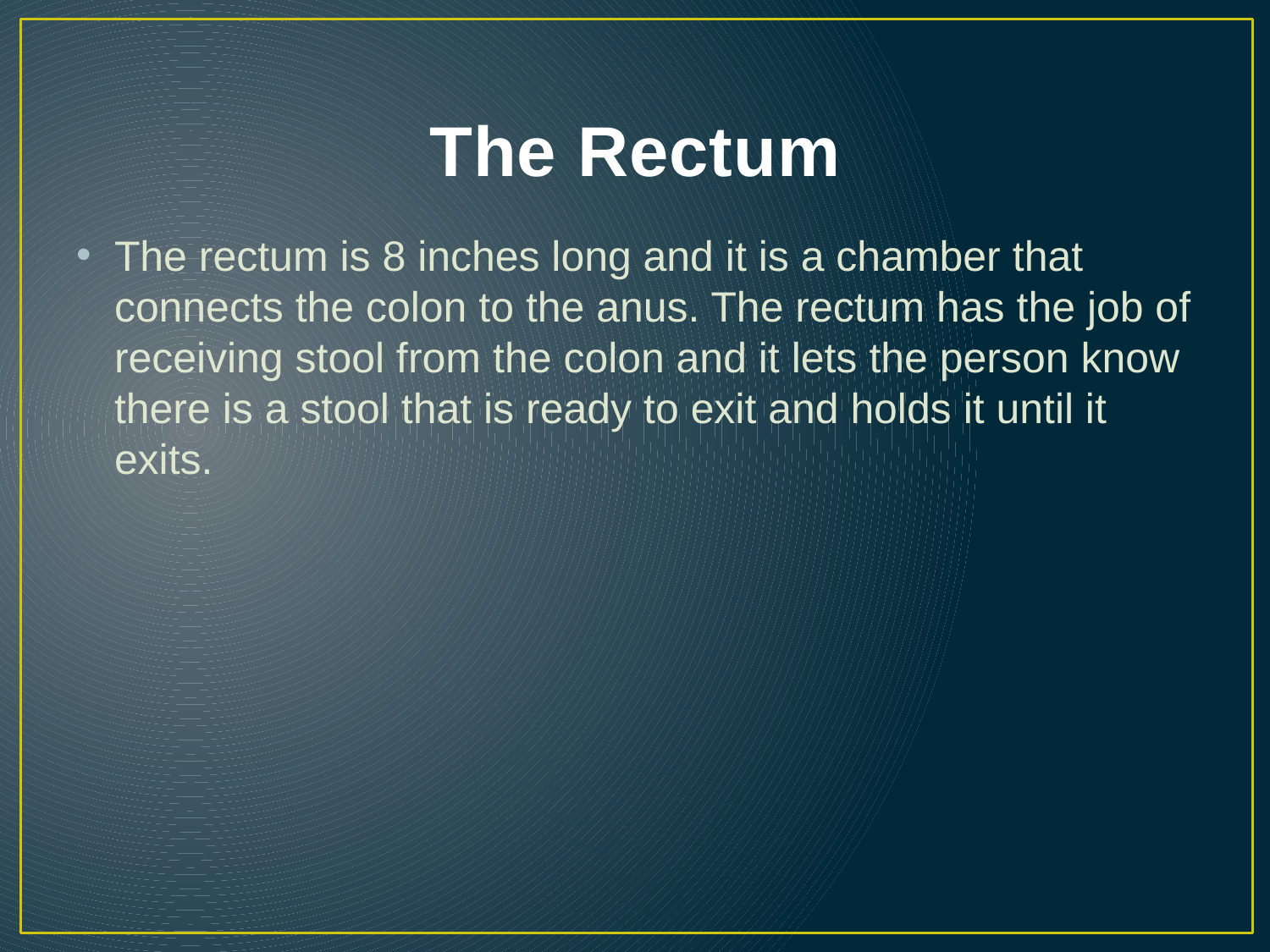

# The Rectum
The rectum is 8 inches long and it is a chamber that connects the colon to the anus. The rectum has the job of receiving stool from the colon and it lets the person know there is a stool that is ready to exit and holds it until it exits.